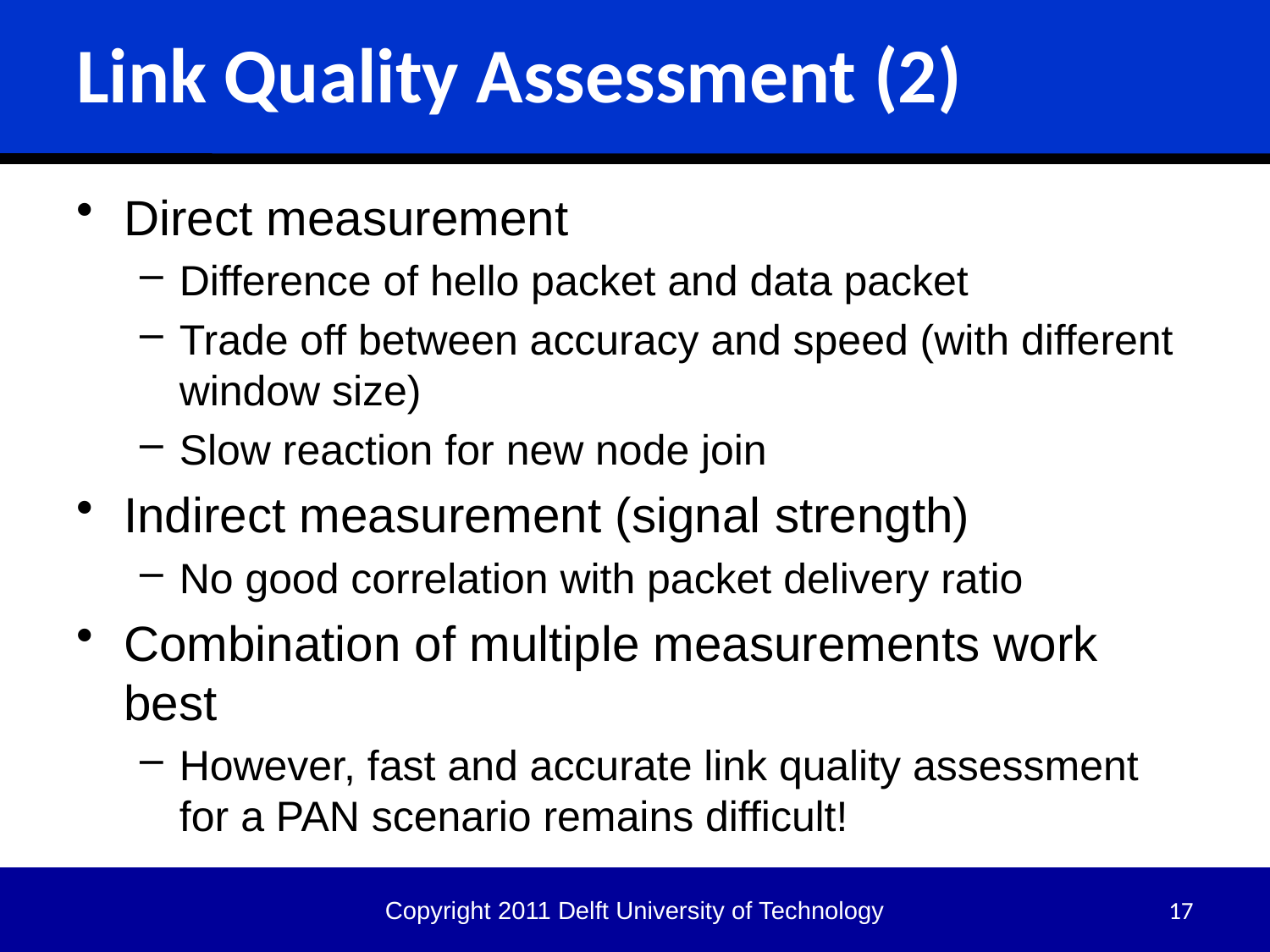

# Link Quality Assessment (2)
Direct measurement
Difference of hello packet and data packet
Trade off between accuracy and speed (with different window size)
Slow reaction for new node join
Indirect measurement (signal strength)
No good correlation with packet delivery ratio
Combination of multiple measurements work best
However, fast and accurate link quality assessment for a PAN scenario remains difficult!
Copyright 2011 Delft University of Technology
17